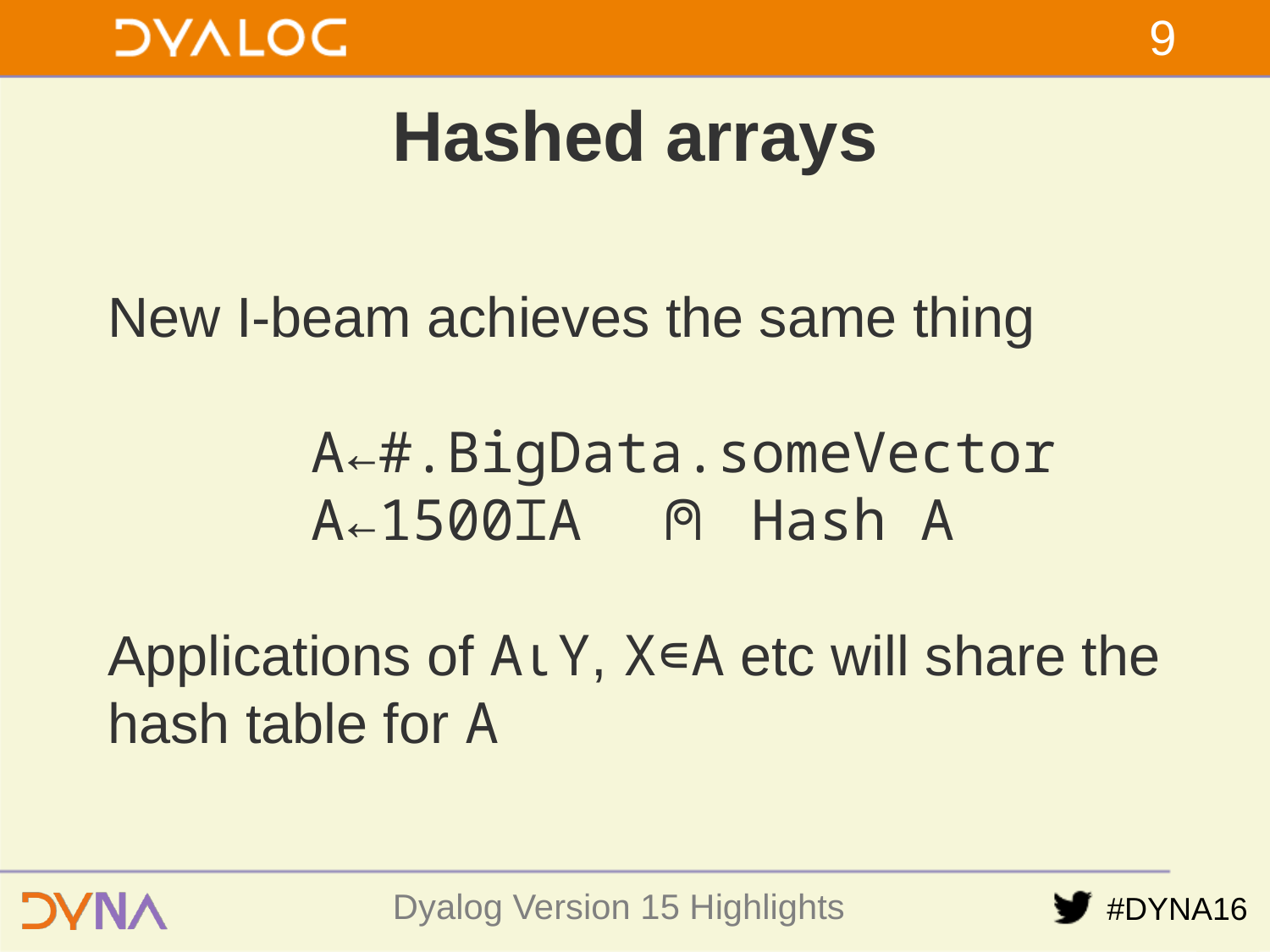

9
# Hashed arrays
New I-beam achieves the same thing

      A←#.BigData.someVector
      A←1500⌶A  ⍝ Hash A

Applications of A⍳Y, X∊A etc will share the hash table for A
Dyalog Version 15 Highlights